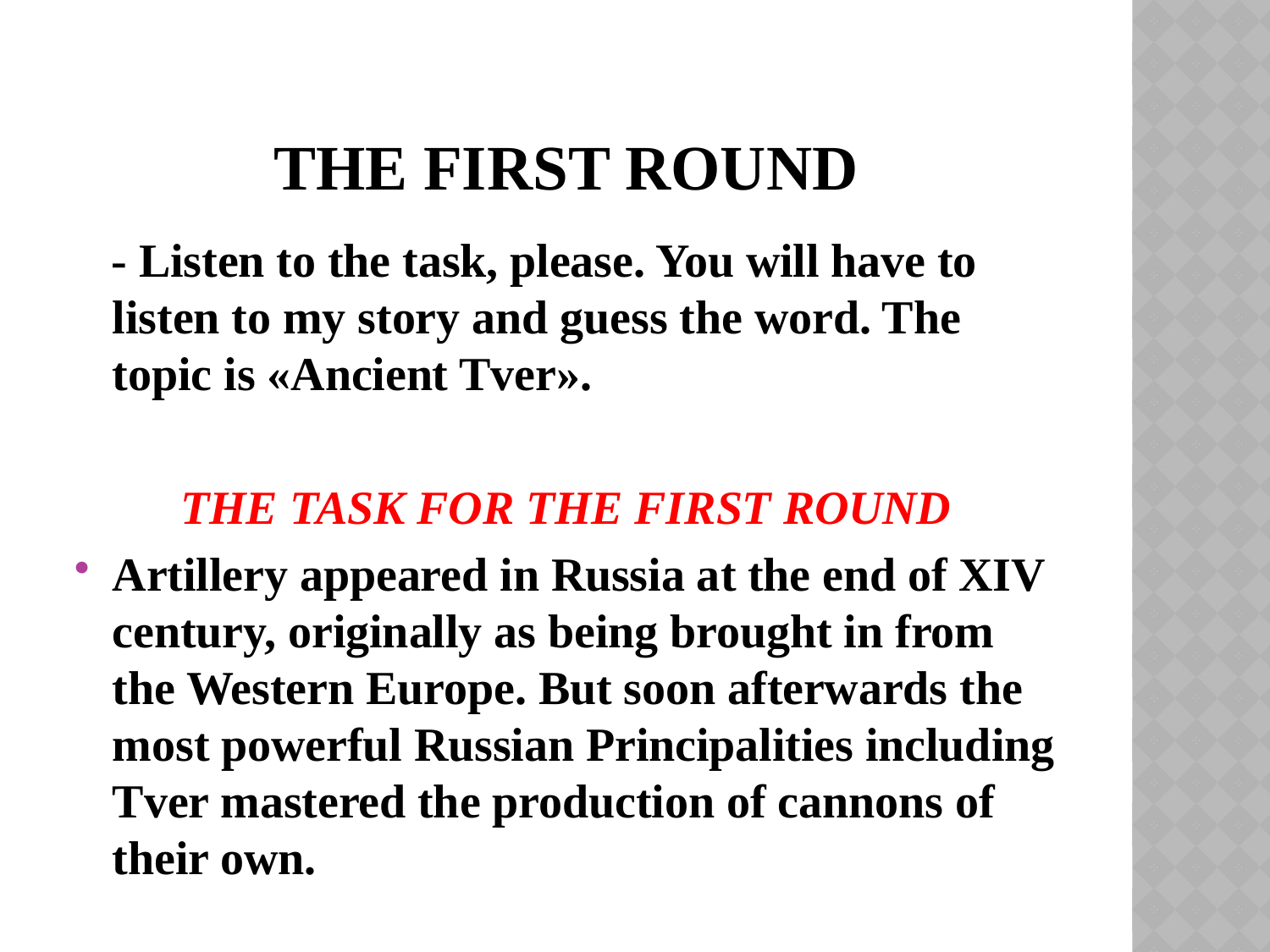

# THE FIRST ROUND
   - Listen to the task, please. You will have to listen to my story and guess the word. The topic is «Ancient Tver».

THE TASK FOR THE FIRST ROUND
Artillery appeared in Russia at the end of XIV century, originally as being brought in from the Western Europe. But soon afterwards the most powerful Russian Principalities including Tver mastered the production of cannons of their own.